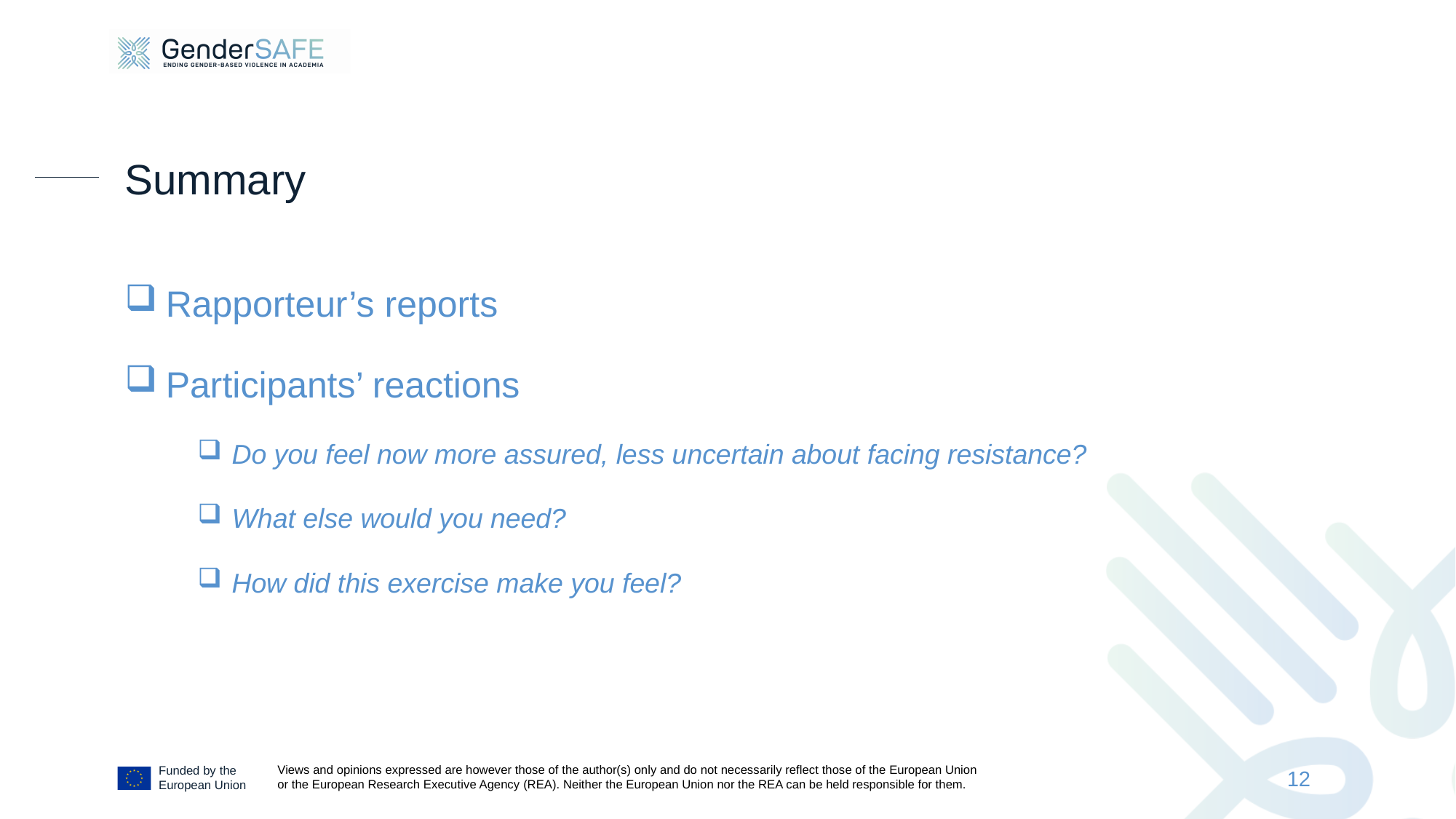

# Summary
Rapporteur’s reports
Participants’ reactions
Do you feel now more assured, less uncertain about facing resistance?
What else would you need?
How did this exercise make you feel?

12